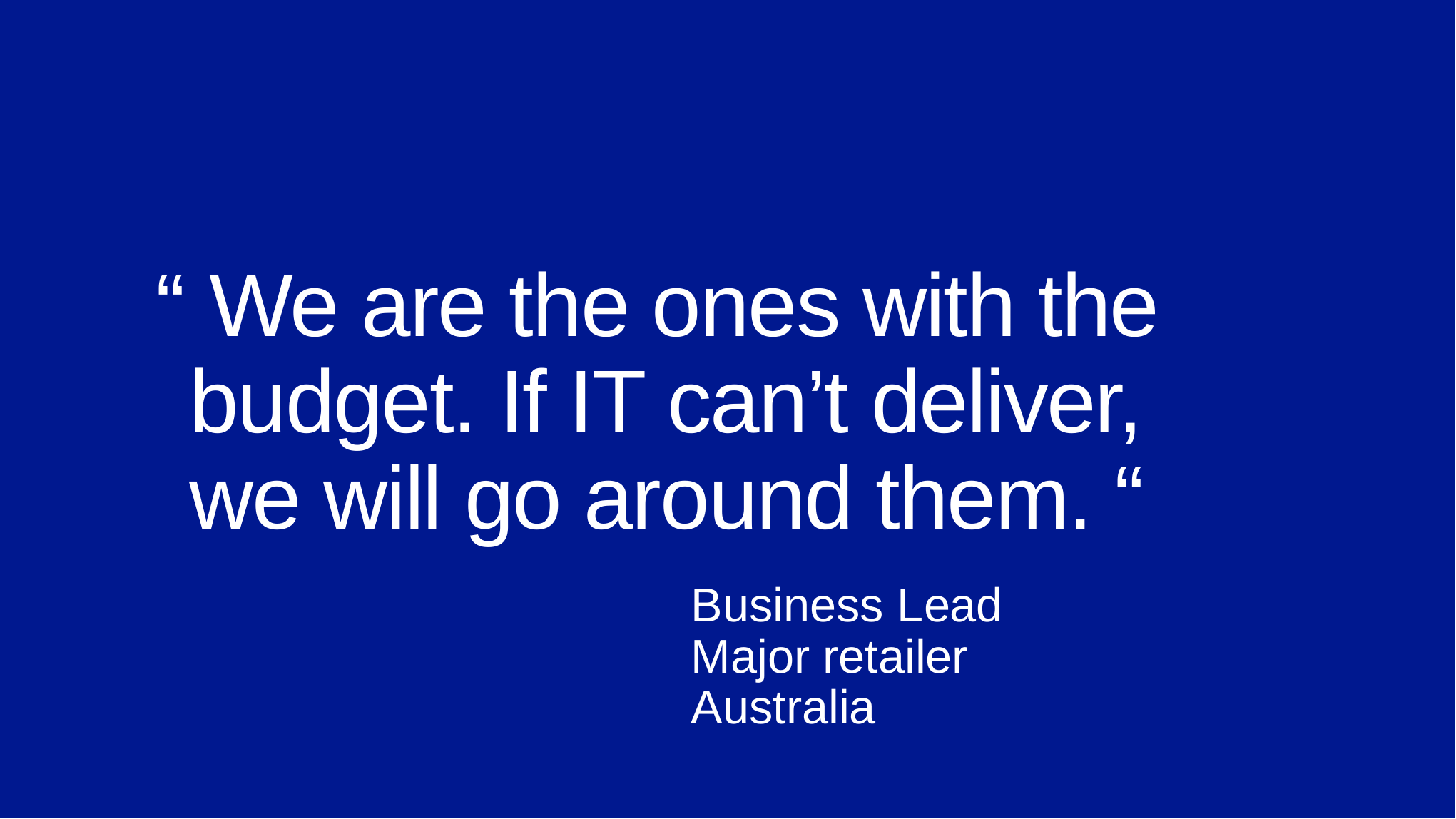

# “ We are the ones with the budget. If IT can’t deliver, we will go around them. “
Business Lead
Major retailer
Australia